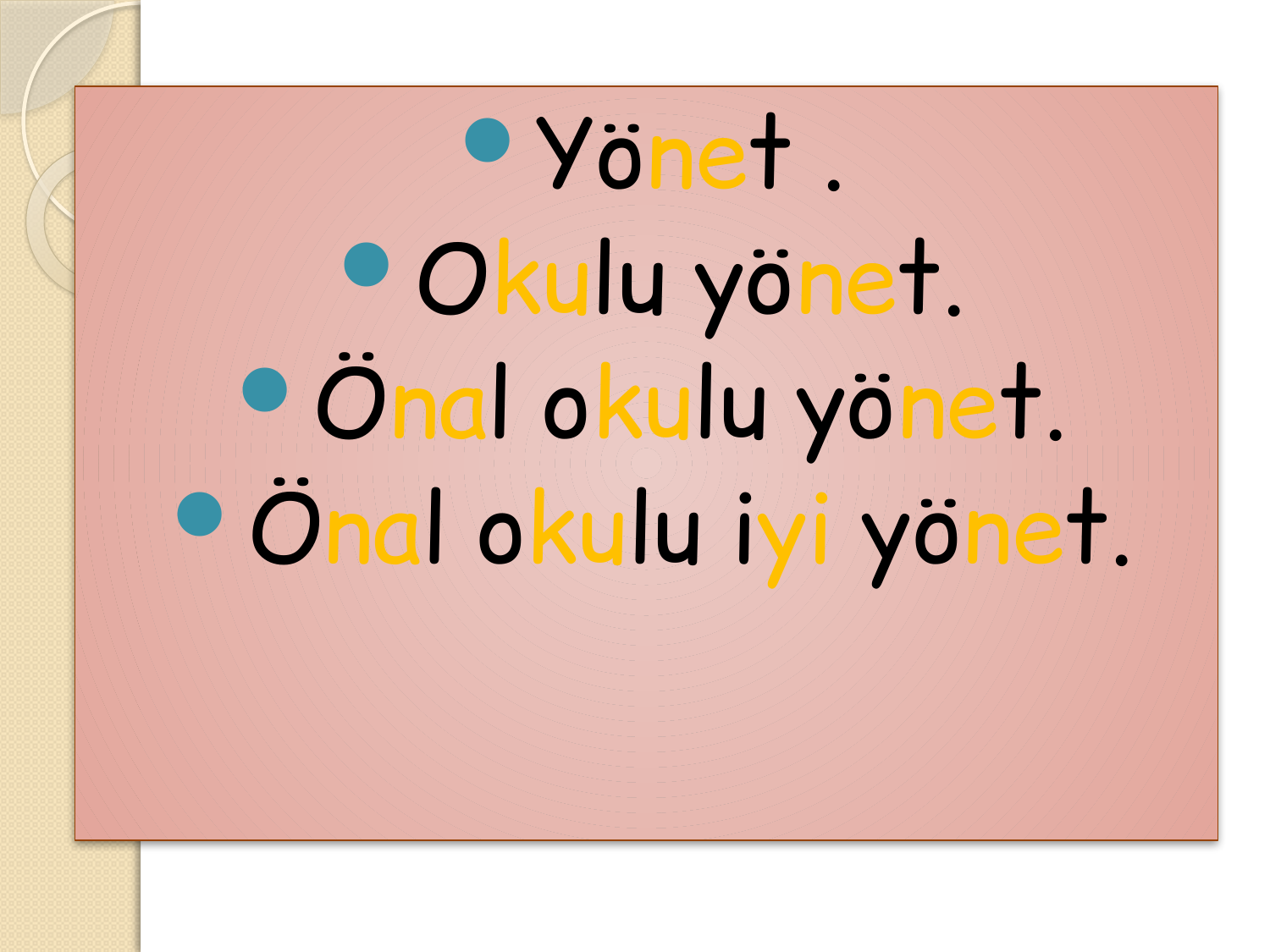

Yönet .
Okulu yönet.
Önal okulu yönet.
Önal okulu iyi yönet.